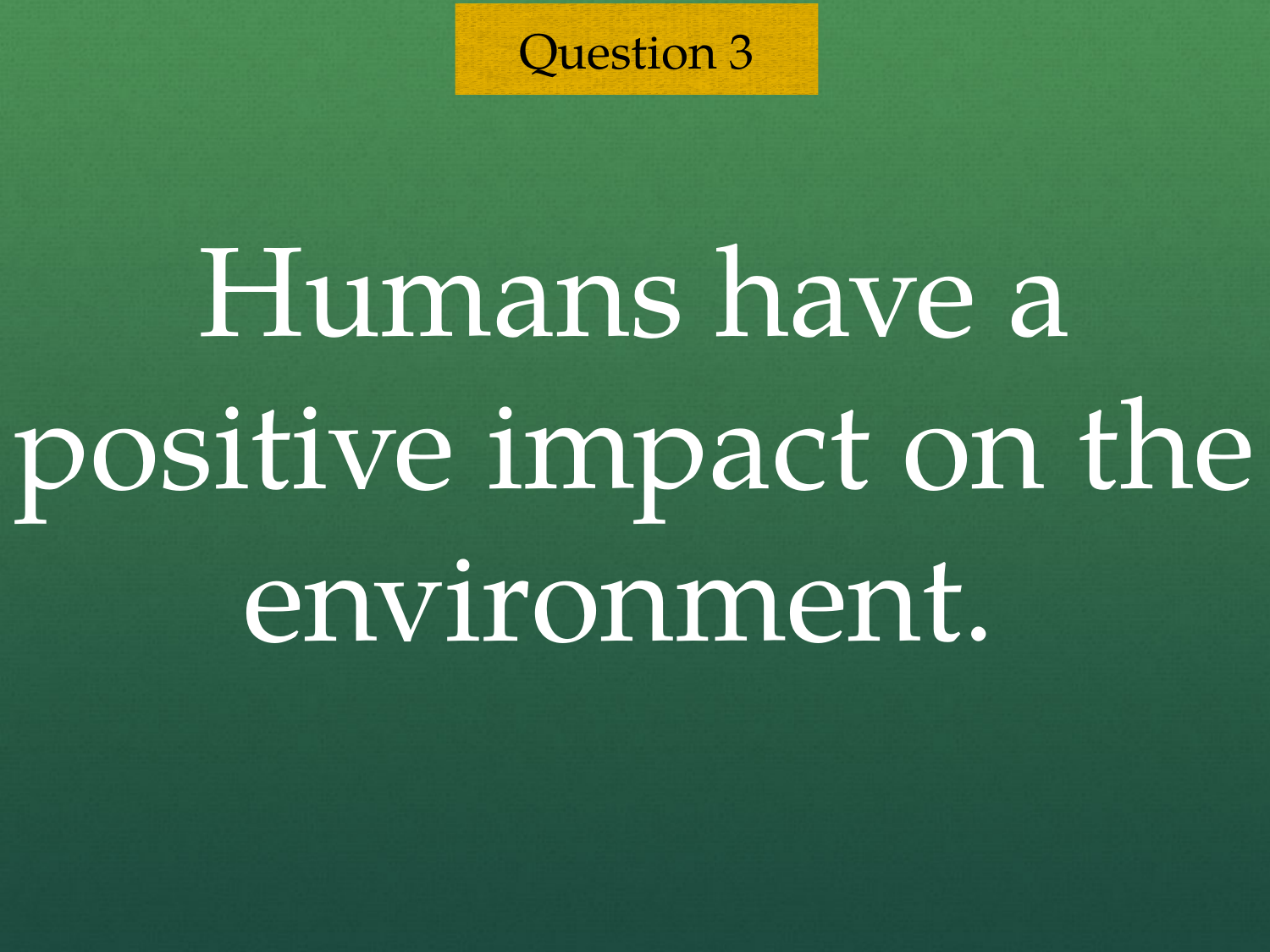

Humans have a positive impact on the environment.
Question 3